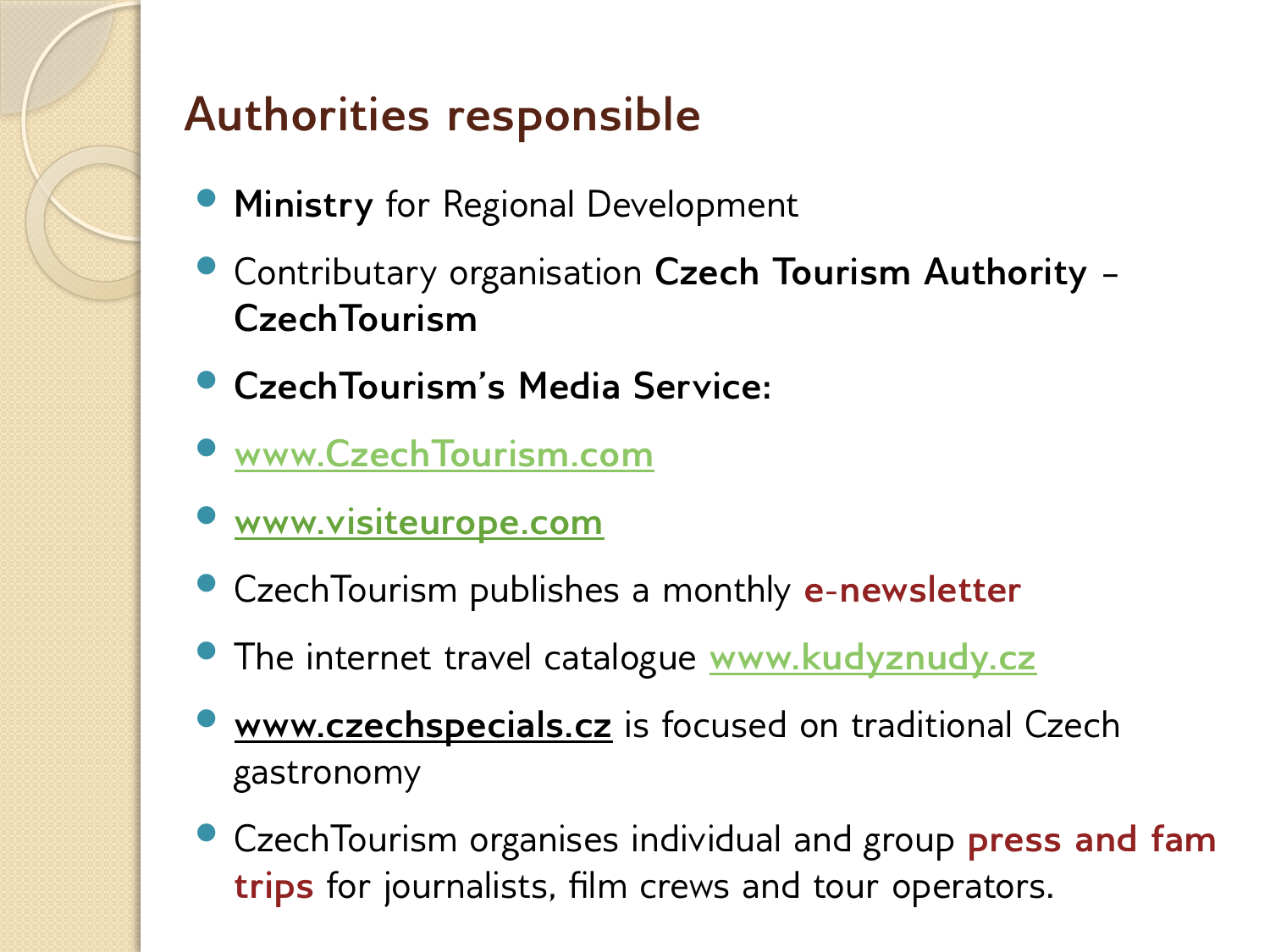

# Authorities responsible
Ministry for Regional Development
Contributary organisation Czech Tourism Authority – CzechTourism
CzechTourism’s Media Service:
www.CzechTourism.com
www.visiteurope.com
CzechTourism publishes a monthly e-newsletter
The internet travel catalogue www.kudyznudy.cz
www.czechspecials.cz is focused on traditional Czech gastronomy
CzechTourism organises individual and group press and fam trips for journalists, film crews and tour operators.